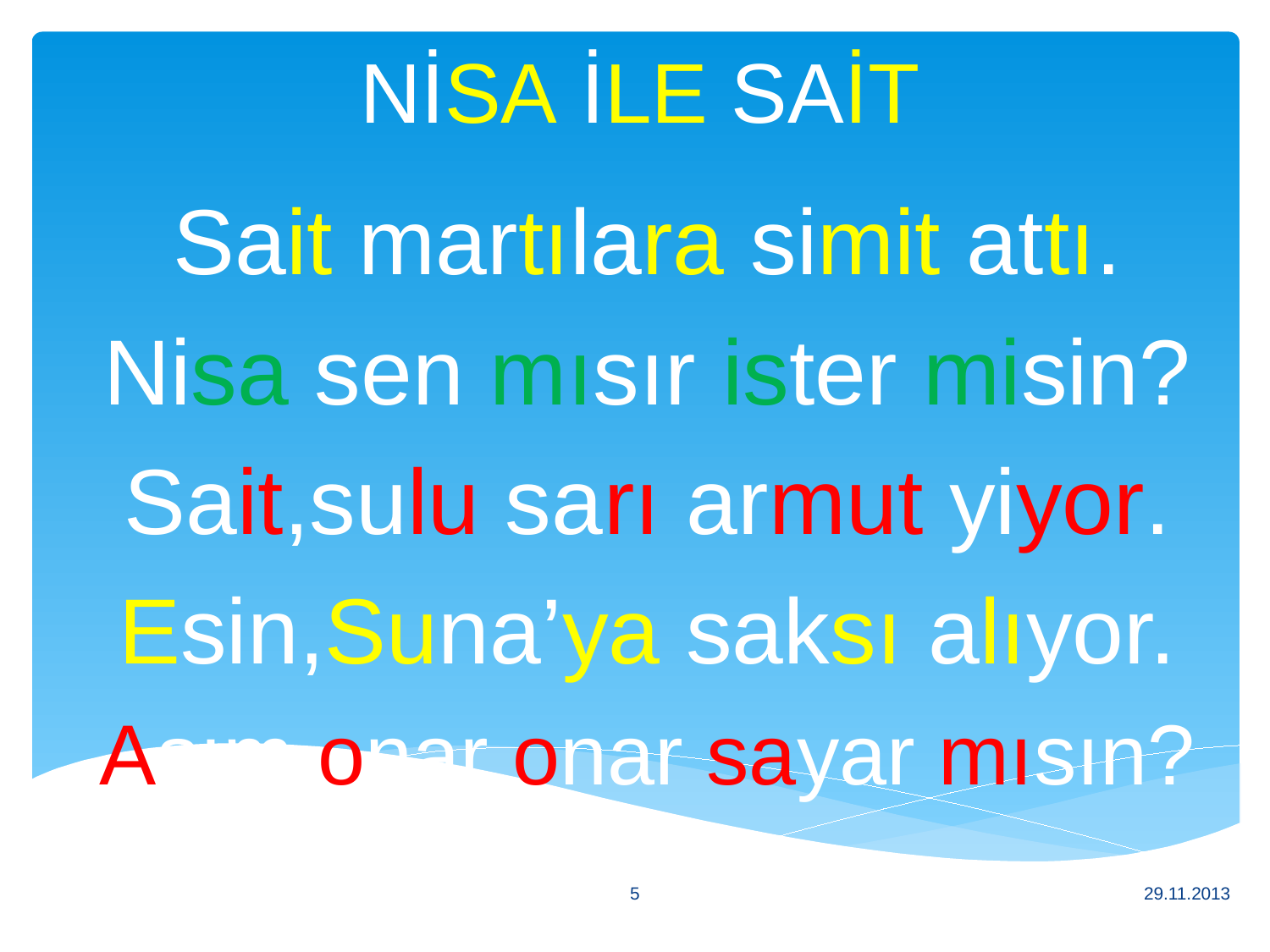

# NİSA İLE SAİT
Sait martılara simit attı.
Nisa sen mısır ister misin?
Sait,sulu sarı armut yiyor.
Esin,Suna’ya saksı alıyor.
Asım onar onar sayar mısın?

26.11.2013
5
29.11.2013